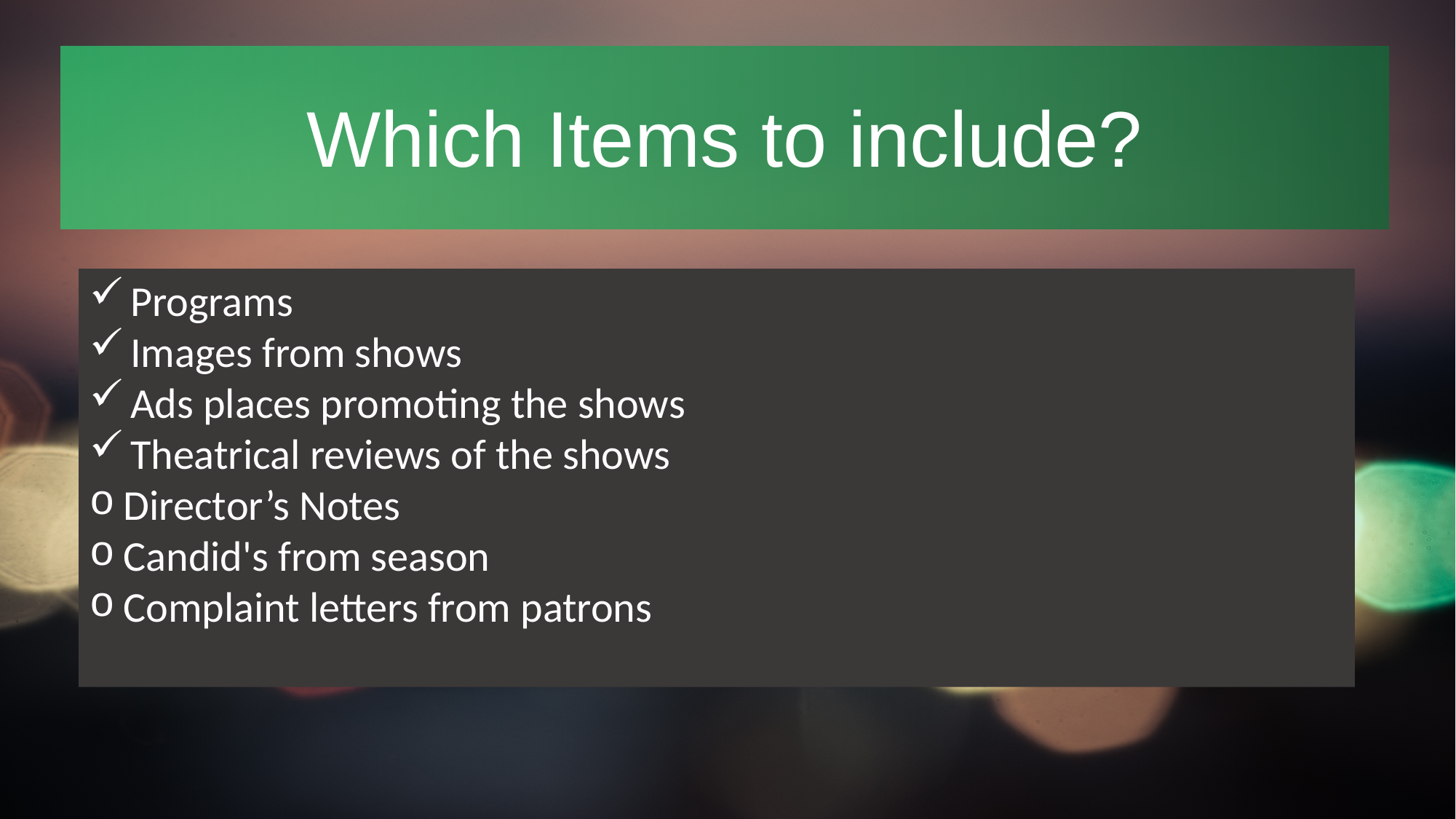

# Which Items to include?
Programs
Images from shows
Ads places promoting the shows
Theatrical reviews of the shows
Director’s Notes
Candid's from season
Complaint letters from patrons